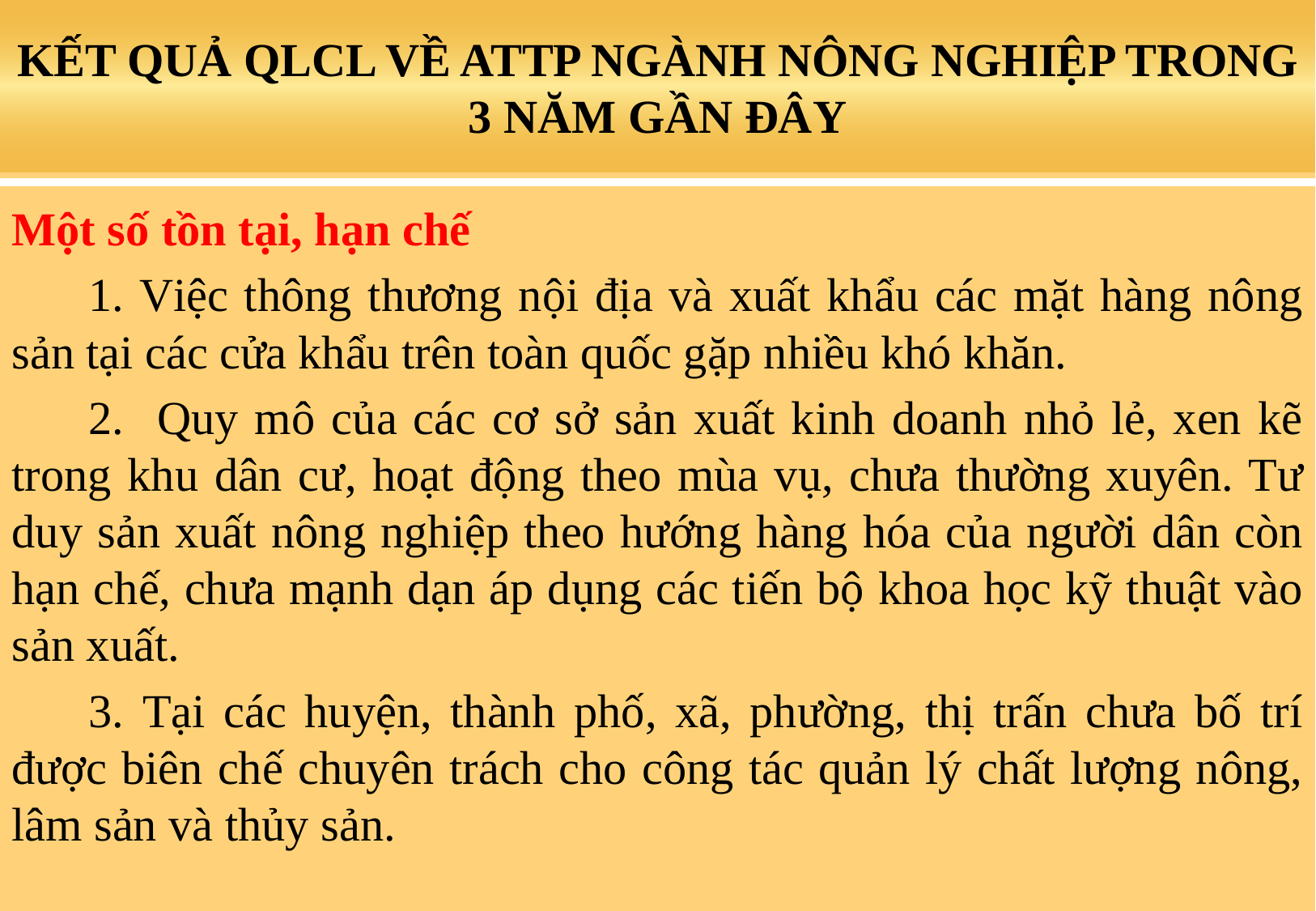

# KẾT QUẢ QLCL VỀ ATTP NGÀNH NÔNG NGHIỆP TRONG 3 NĂM GẦN ĐÂY
Một số tồn tại, hạn chế
1. Việc thông thương nội địa và xuất khẩu các mặt hàng nông sản tại các cửa khẩu trên toàn quốc gặp nhiều khó khăn.
2.  Quy mô của các cơ sở sản xuất kinh doanh nhỏ lẻ, xen kẽ trong khu dân cư, hoạt động theo mùa vụ, chưa thường xuyên. Tư duy sản xuất nông nghiệp theo hướng hàng hóa của người dân còn hạn chế, chưa mạnh dạn áp dụng các tiến bộ khoa học kỹ thuật vào sản xuất.
3. Tại các huyện, thành phố, xã, phường, thị trấn chưa bố trí được biên chế chuyên trách cho công tác quản lý chất lượng nông, lâm sản và thủy sản.